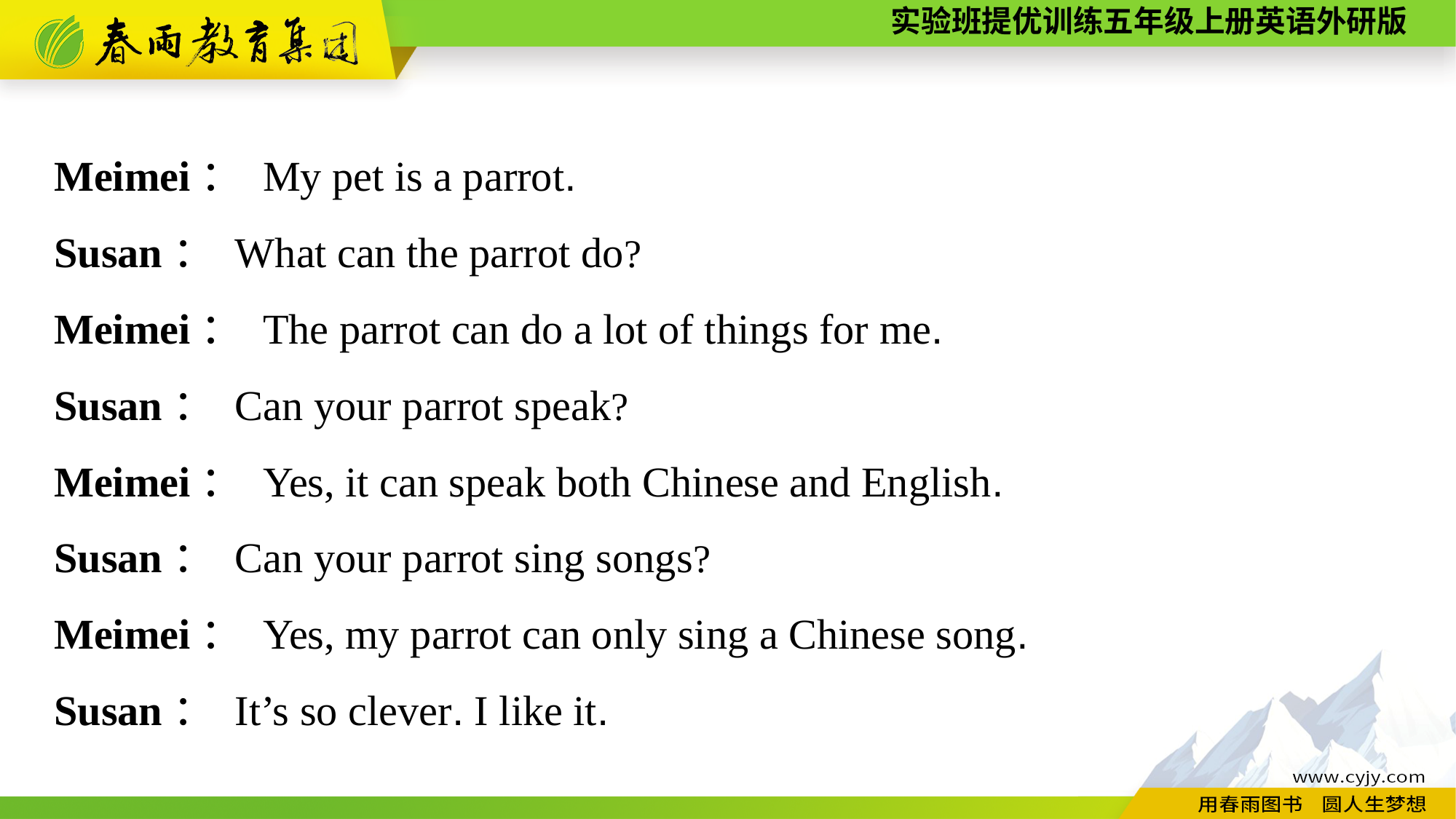

Meimei： My pet is a parrot.
Susan： What can the parrot do?
Meimei： The parrot can do a lot of things for me.
Susan： Can your parrot speak?
Meimei： Yes, it can speak both Chinese and English.
Susan： Can your parrot sing songs?
Meimei： Yes, my parrot can only sing a Chinese song.
Susan： It’s so clever. I like it.